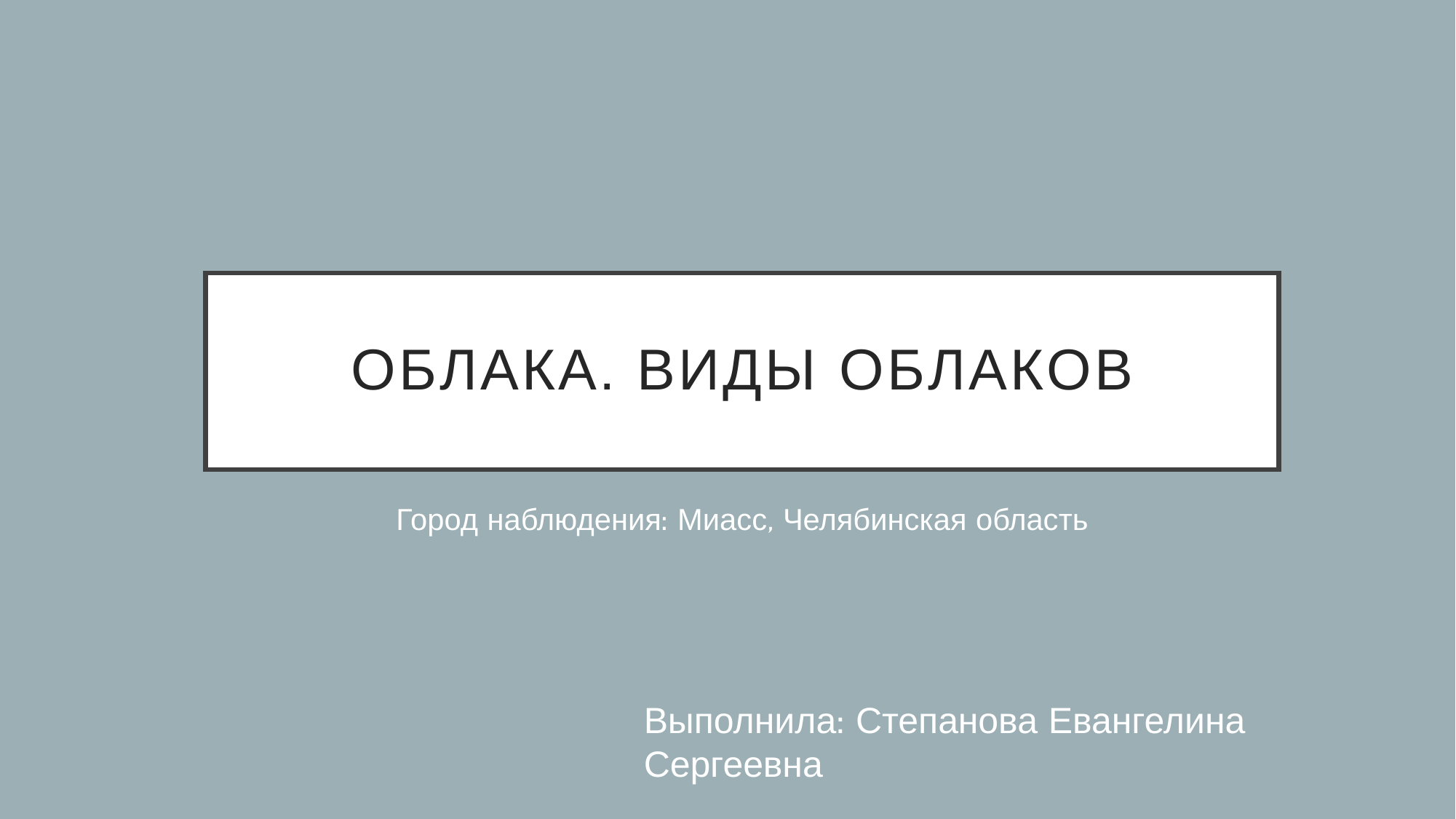

# Облака. Виды облаков
Город наблюдения: Миасс, Челябинская область
Выполнила: Степанова Евангелина Сергеевна